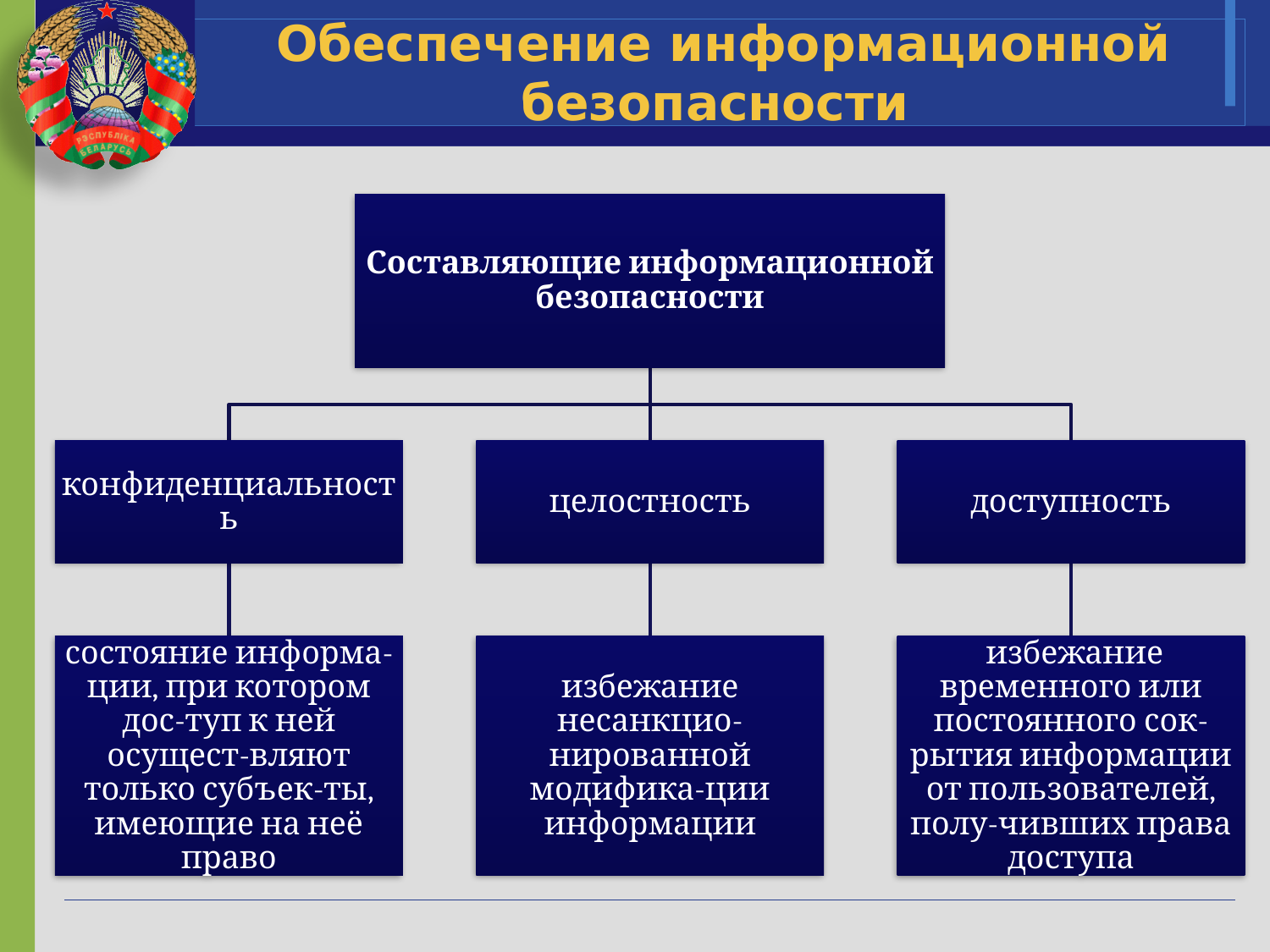

# Обеспечение информационной безопасности
Составляющие информационной безопасности
конфиденциальность
состояние информа-ции, при котором дос-туп к ней осущест-вляют только субъек-ты, имеющие на неё право
целостность
избежание несанкцио-нированной модифика-ции информации
доступность
 избежание временного или постоянного сок-рытия информации от пользователей, полу-чивших права доступа